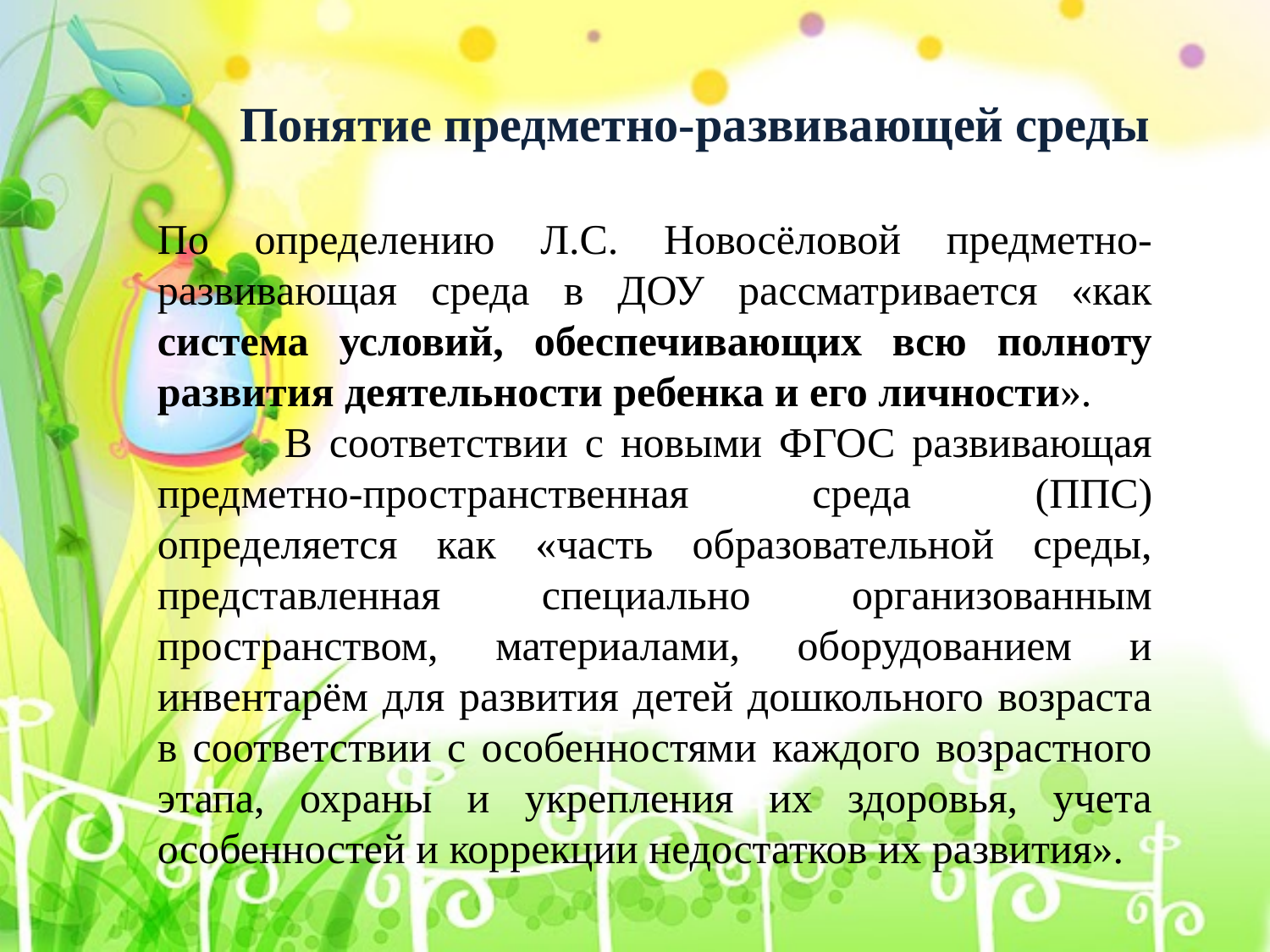

Понятие предметно-развивающей среды
По определению Л.С. Новосёловой предметно-развивающая среда в ДОУ рассматривается «как система условий, обеспечивающих всю полноту развития деятельности ребенка и его личности».
	В соответствии с новыми ФГОС развивающая предметно-пространственная среда (ППС) определяется как «часть образовательной среды, представленная специально организованным пространством, материалами, оборудованием и инвентарём для развития детей дошкольного возраста в соответствии с особенностями каждого возрастного этапа, охраны и укрепления их здоровья, учета особенностей и коррекции недостатков их развития».